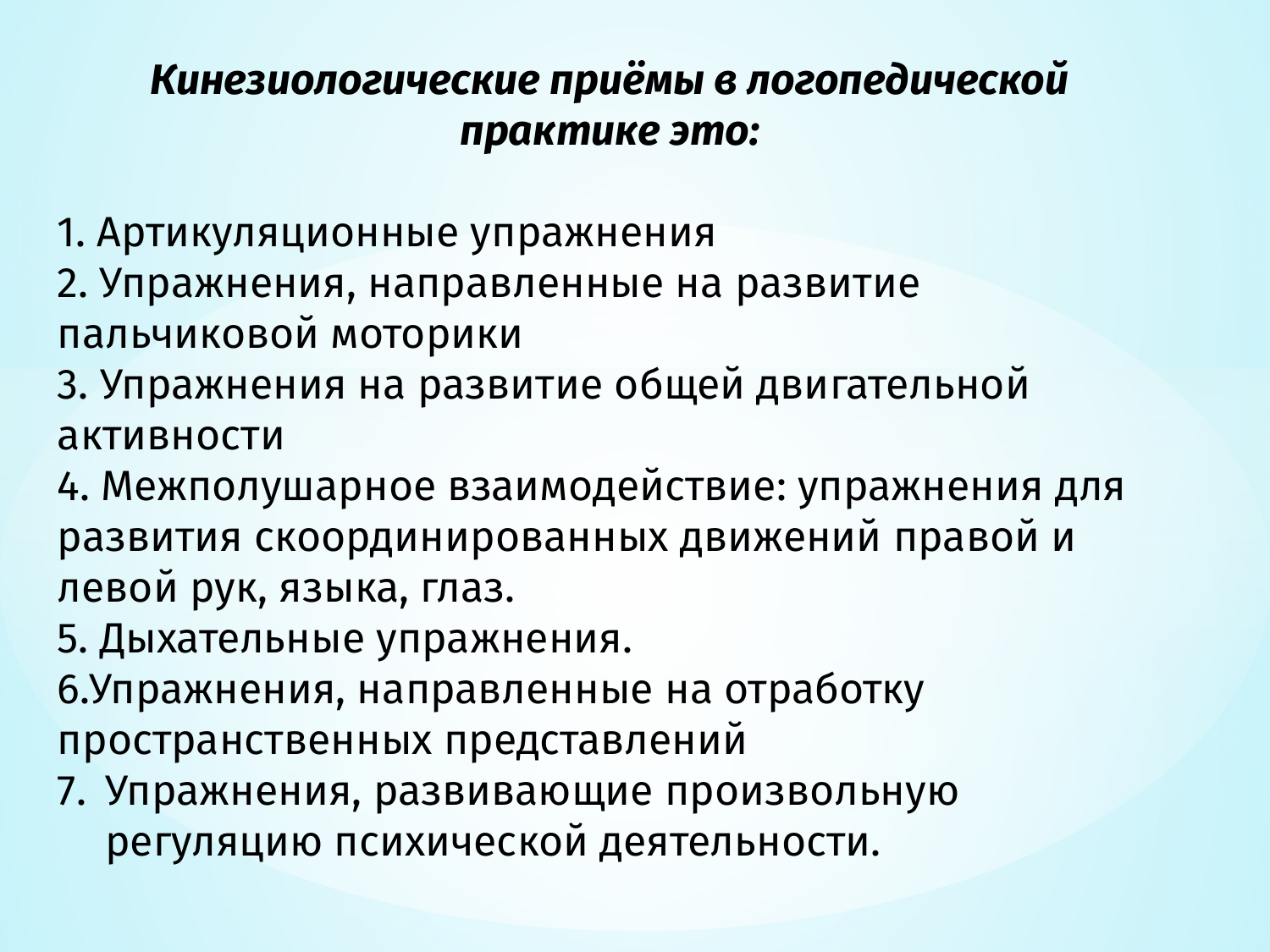

Кинезиологические приёмы в логопедической практике это:

1. Артикуляционные упражнения
2. Упражнения, направленные на развитие пальчиковой моторики
3. Упражнения на развитие общей двигательной активности
4. Межполушарное взаимодействие: упражнения для развития скоординированных движений правой и левой рук, языка, глаз.
5. Дыхательные упражнения.
6.Упражнения, направленные на отработку пространственных представлений
Упражнения, развивающие произвольную регуляцию психической деятельности.